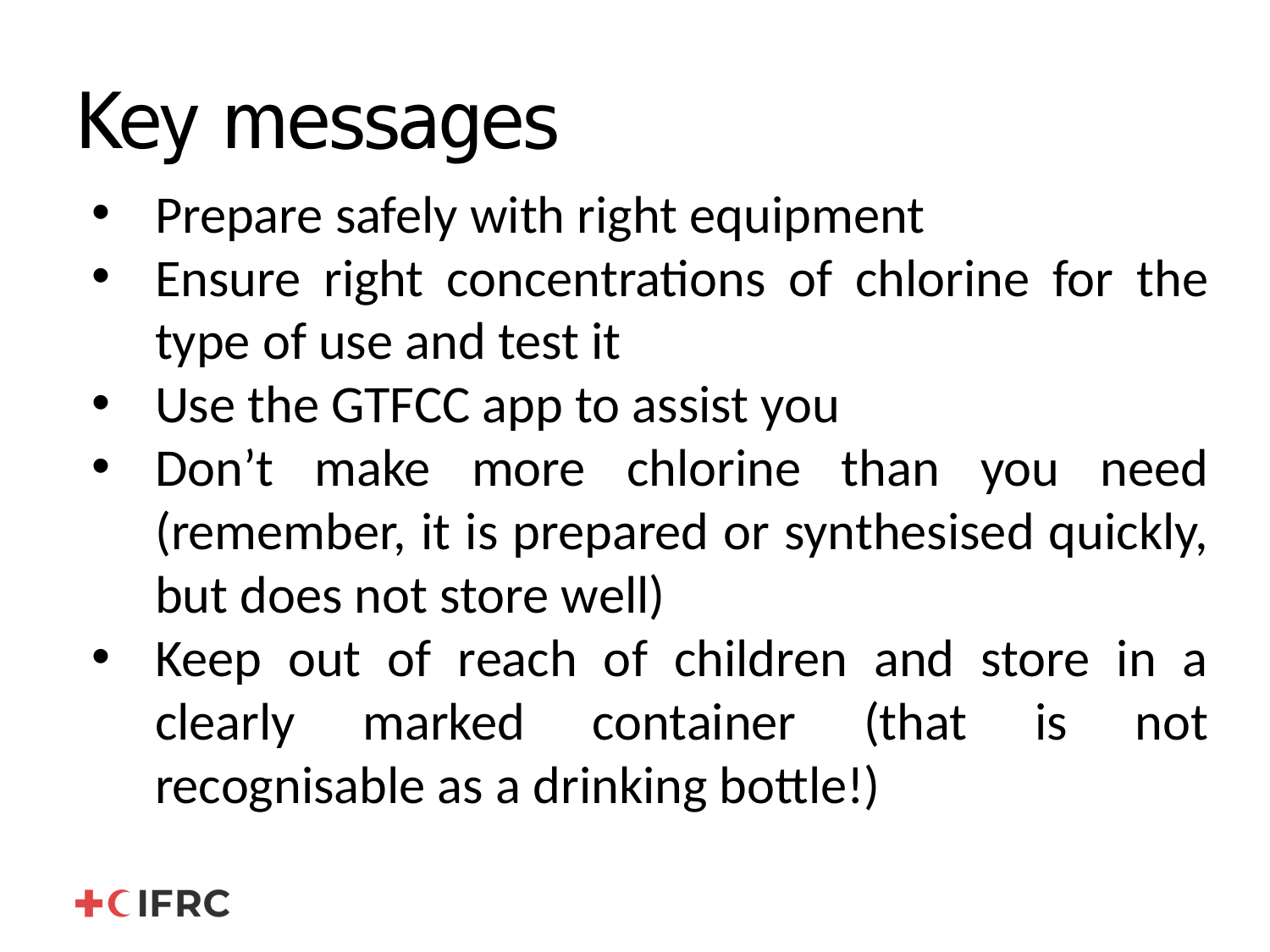

# Key messages
Prepare safely with right equipment
Ensure right concentrations of chlorine for the type of use and test it
Use the GTFCC app to assist you
Don’t make more chlorine than you need (remember, it is prepared or synthesised quickly, but does not store well)
Keep out of reach of children and store in a clearly marked container (that is not recognisable as a drinking bottle!)